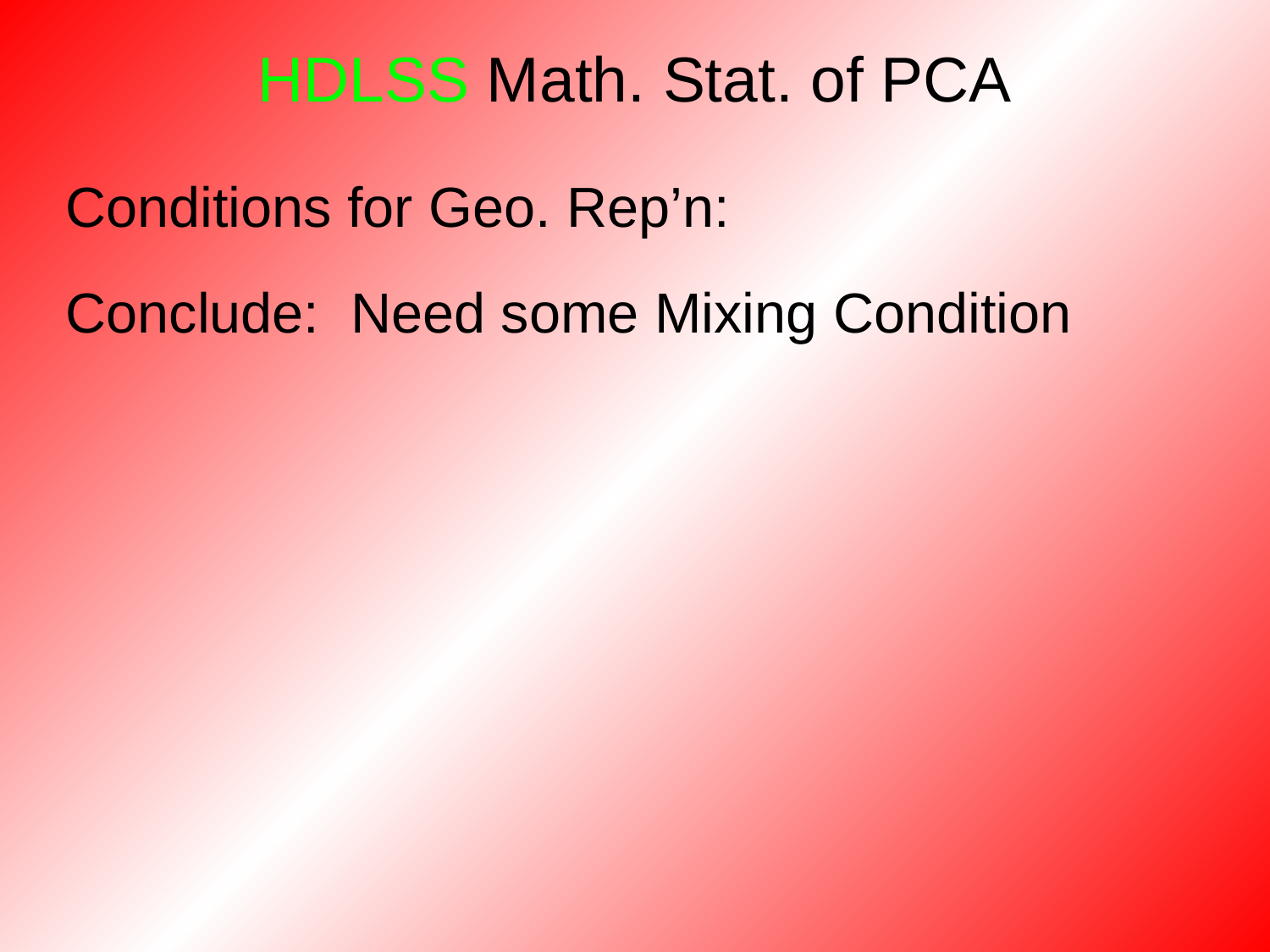

# HDLSS Math. Stat. of PCA
Conditions for Geo. Rep’n:
Conclude:  Need some Mixing Condition